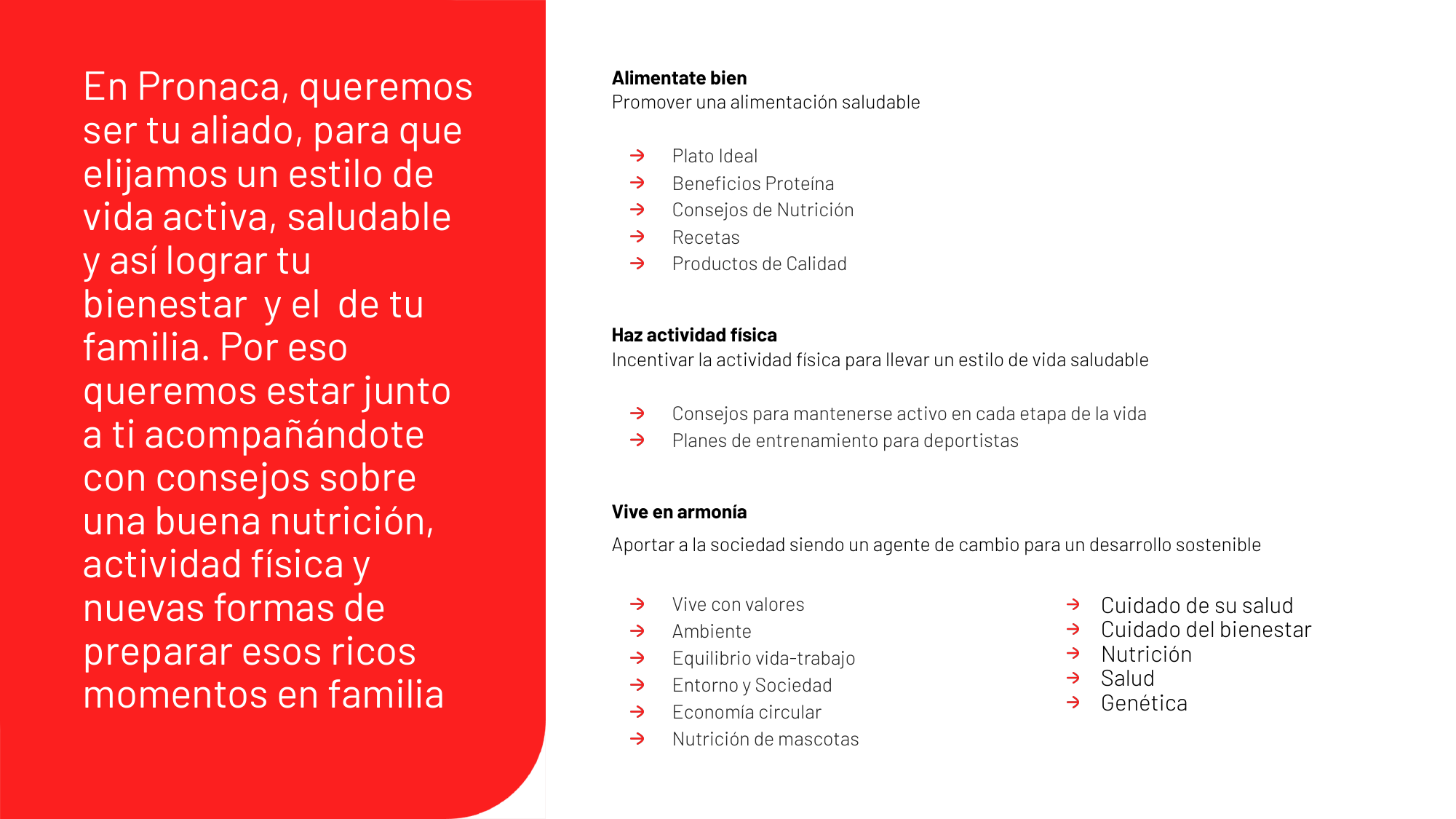

# En Pronaca, queremos ser tu aliado, para que elijamos un estilo de vida activa, saludable  y así lograr tu bienestar  y el  de tu familia. Por eso queremos estar junto a ti acompañándote  con consejos sobre una buena nutrición, actividad física y  nuevas formas de preparar esos ricos momentos en familia
Alimentate bien
Promover una alimentación saludable

Plato Ideal
Beneficios Proteína
Consejos de Nutrición
Recetas
Productos de Calidad

Haz actividad física
Incentivar la actividad física para llevar un estilo de vida saludable

Consejos para mantenerse activo en cada etapa de la vida
Planes de entrenamiento para deportistas

Vive en armonía
Aportar a la sociedad siendo un agente de cambio para un desarrollo sostenible

Vive con valores
Ambiente
Equilibrio vida-trabajo
Entorno y Sociedad
Economía circular
Nutrición de mascotas

Cuidado de su salud
Cuidado del bienestar
Nutrición
Salud
Genética